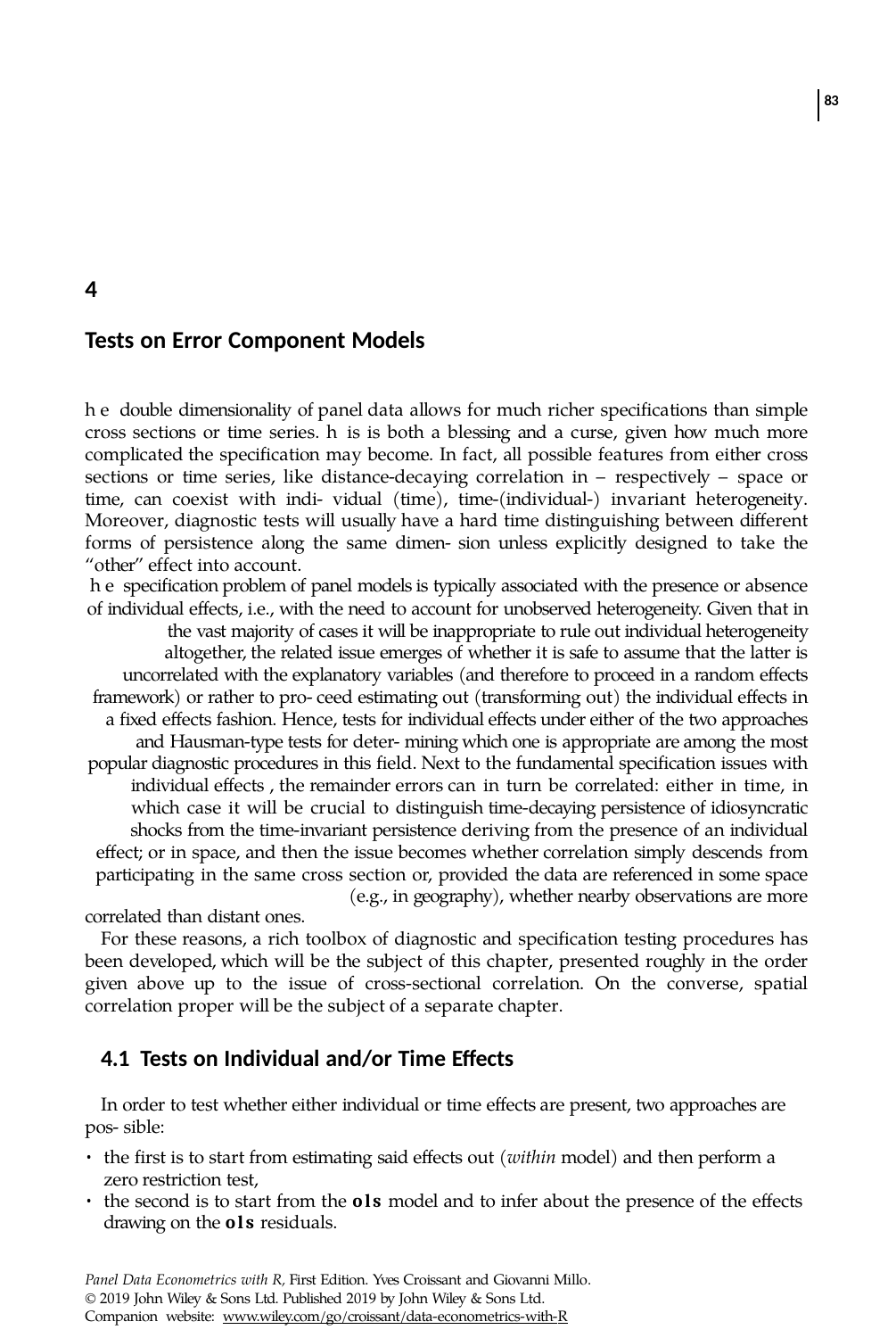

83

4
Tests on Error Component Models

he double dimensionality of panel data allows for much richer speciﬁcations than simple cross sections or time series. his is both a blessing and a curse, given how much more complicated the speciﬁcation may become. In fact, all possible features from either cross sections or time series, like distance-decaying correlation in – respectively – space or time, can coexist with indi- vidual (time), time-(individual-) invariant heterogeneity. Moreover, diagnostic tests will usually have a hard time distinguishing between different forms of persistence along the same dimen- sion unless explicitly designed to take the “other” effect into account.
he speciﬁcation problem of panel models is typically associated with the presence or absence
of individual effects, i.e., with the need to account for unobserved heterogeneity. Given that in the vast majority of cases it will be inappropriate to rule out individual heterogeneity altogether, the related issue emerges of whether it is safe to assume that the latter is uncorrelated with the explanatory variables (and therefore to proceed in a random effects framework) or rather to pro- ceed estimating out (transforming out) the individual effects in a ﬁxed effects fashion. Hence, tests for individual effects under either of the two approaches and Hausman-type tests for deter- mining which one is appropriate are among the most popular diagnostic procedures in this ﬁeld. Next to the fundamental speciﬁcation issues with individual effects , the remainder errors can in turn be correlated: either in time, in which case it will be crucial to distinguish time-decaying persistence of idiosyncratic shocks from the time-invariant persistence deriving from the presence of an individual effect; or in space, and then the issue becomes whether correlation simply descends from participating in the same cross section or, provided the data are referenced in some space (e.g., in geography), whether nearby observations are more
correlated than distant ones.
For these reasons, a rich toolbox of diagnostic and speciﬁcation testing procedures has been developed, which will be the subject of this chapter, presented roughly in the order given above up to the issue of cross-sectional correlation. On the converse, spatial correlation proper will be the subject of a separate chapter.

4.1	Tests on Individual and/or Time Effects

In order to test whether either individual or time effects are present, two approaches are pos- sible:
the ﬁrst is to start from estimating said effects out (within model) and then perform a zero restriction test,
the second is to start from the ols model and to infer about the presence of the effects
drawing on the ols residuals.

Panel Data Econometrics with R, First Edition. Yves Croissant and Giovanni Millo.
© 2019 John Wiley & Sons Ltd. Published 2019 by John Wiley & Sons Ltd.
Companion website: www.wiley.com/go/croissant/data-econometrics-with-R